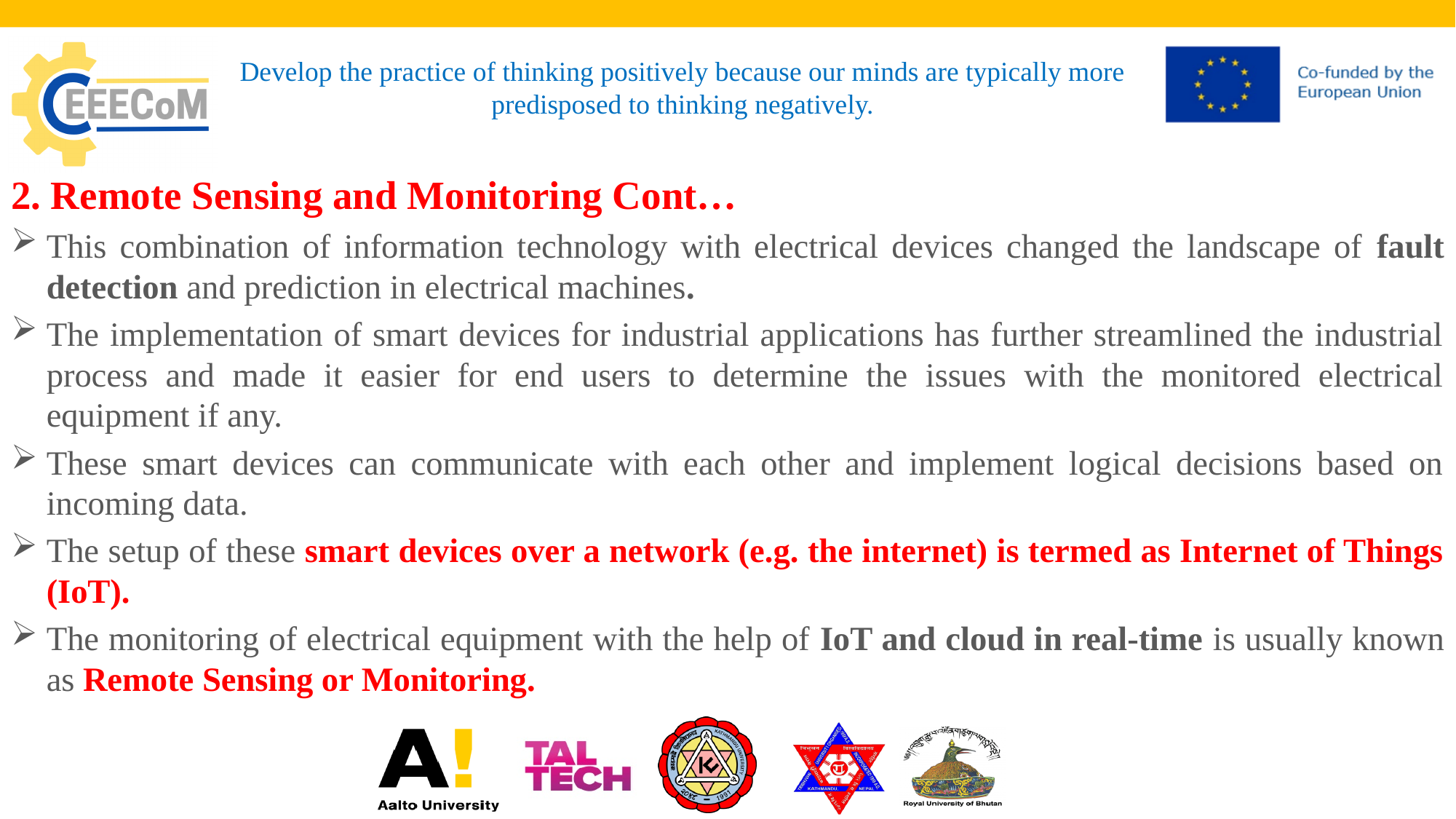

# Develop the practice of thinking positively because our minds are typically more predisposed to thinking negatively.
2. Remote Sensing and Monitoring Cont…
This combination of information technology with electrical devices changed the landscape of fault detection and prediction in electrical machines.
The implementation of smart devices for industrial applications has further streamlined the industrial process and made it easier for end users to determine the issues with the monitored electrical equipment if any.
These smart devices can communicate with each other and implement logical decisions based on incoming data.
The setup of these smart devices over a network (e.g. the internet) is termed as Internet of Things (IoT).
The monitoring of electrical equipment with the help of IoT and cloud in real-time is usually known as Remote Sensing or Monitoring.